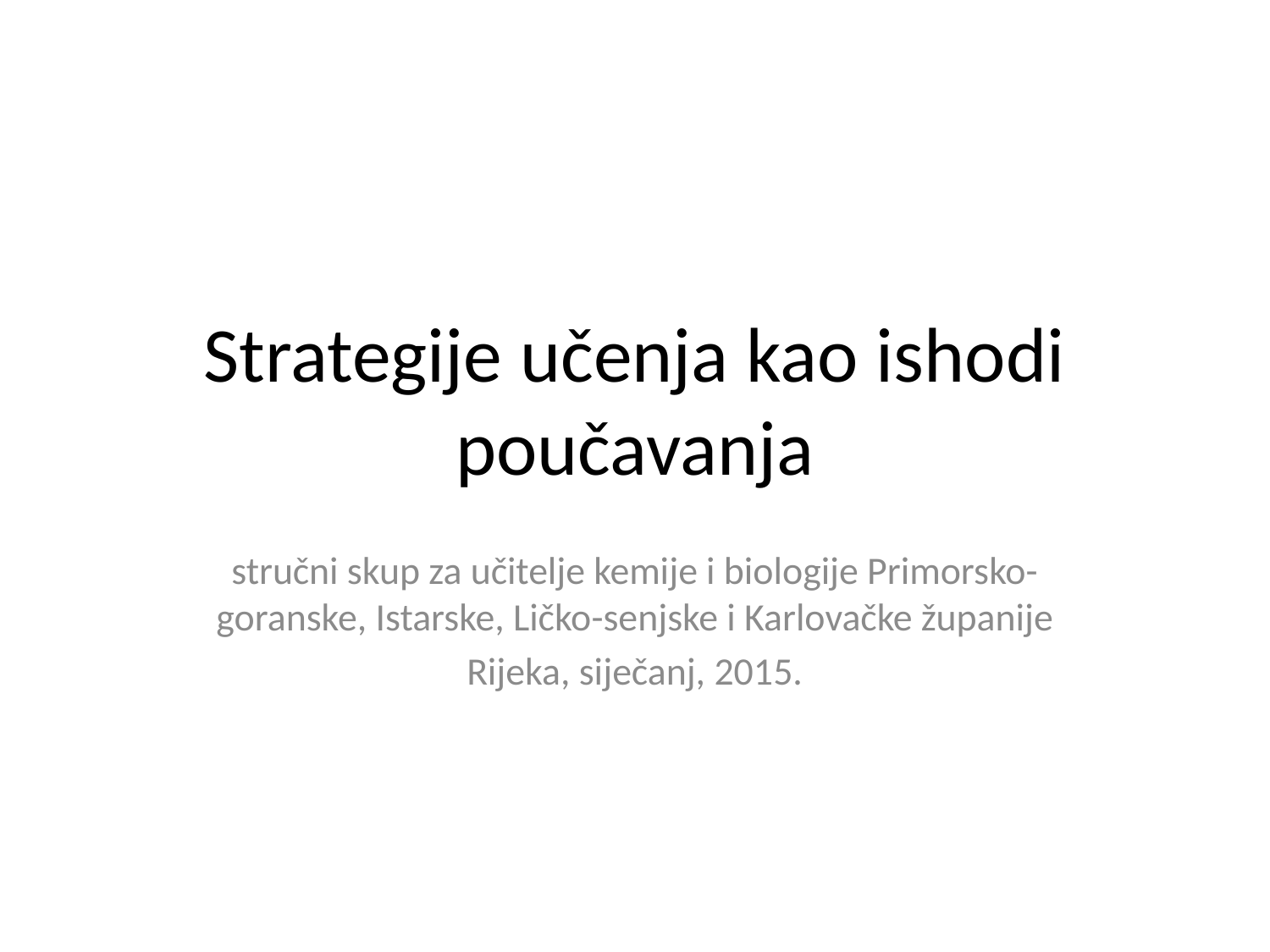

# Strategije učenja kao ishodi poučavanja
stručni skup za učitelje kemije i biologije Primorsko-goranske, Istarske, Ličko-senjske i Karlovačke županije
Rijeka, siječanj, 2015.